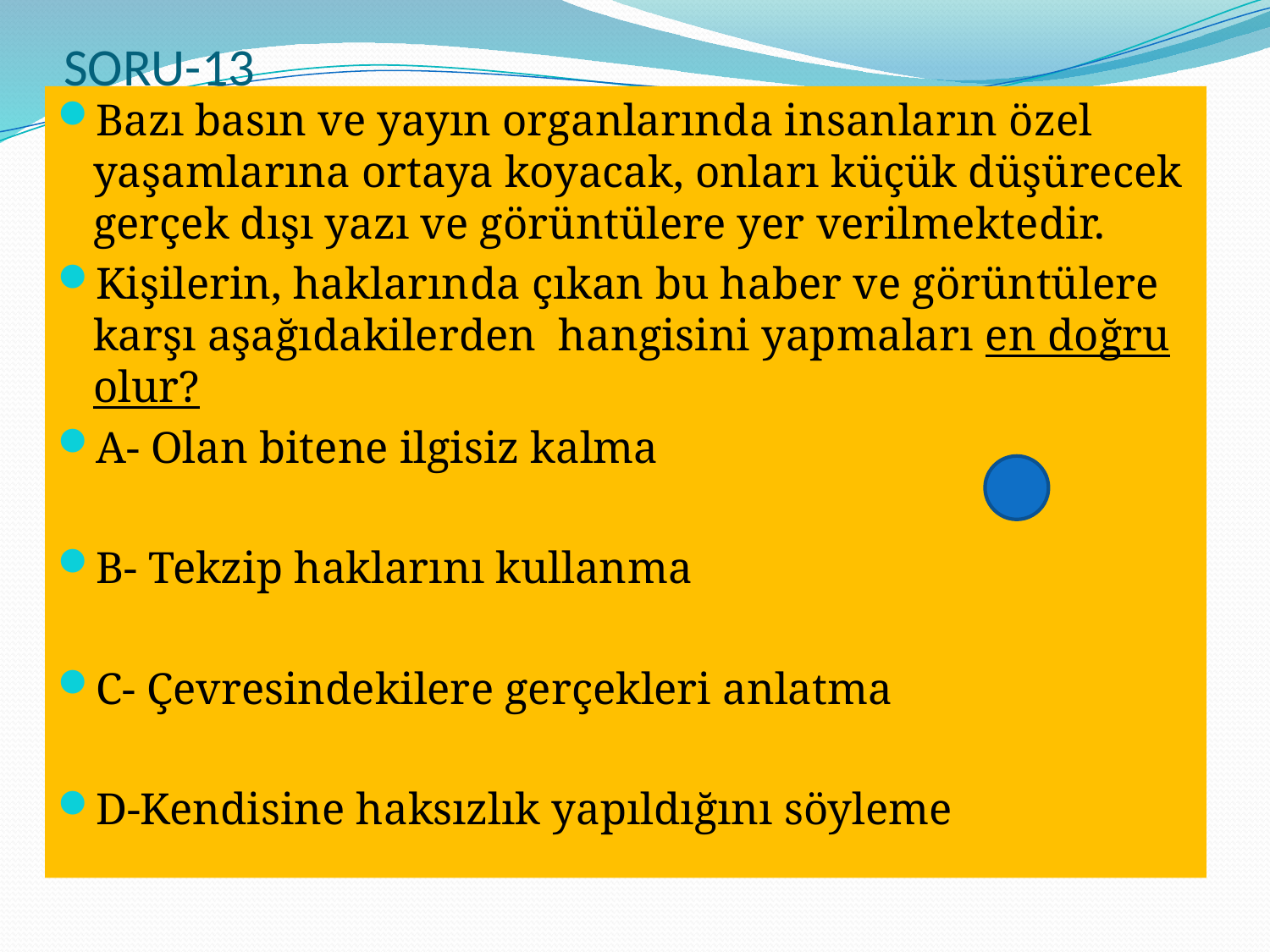

# SORU-13
Bazı basın ve yayın organlarında insanların özel yaşamlarına ortaya koyacak, onları küçük düşürecek gerçek dışı yazı ve görüntülere yer verilmektedir.
Kişilerin, haklarında çıkan bu haber ve görüntülere karşı aşağıdakilerden  hangisini yapmaları en doğru olur?
A- Olan bitene ilgisiz kalma

B- Tekzip haklarını kullanma

C- Çevresindekilere gerçekleri anlatma

D-Kendisine haksızlık yapıldığını söyleme